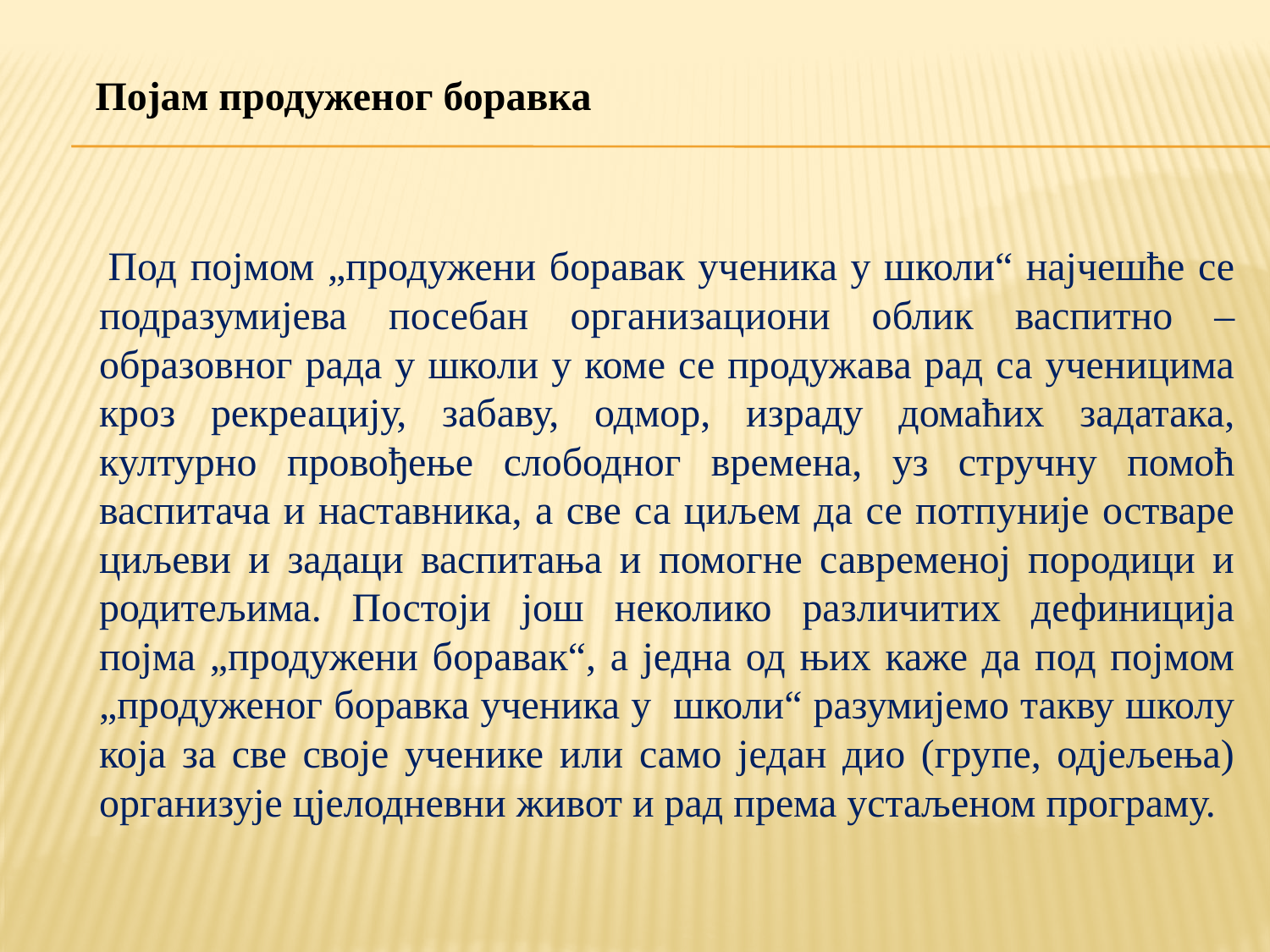

#
    Појам продуженог боравка

    Под појмом „продужени боравак ученика у школи“ најчешће се подразумијева посебан организациони облик васпитно – образовног рада у школи у коме се продужава рад са ученицима кроз рекреацију, забаву, одмор, израду домаћих задатака, културно провођење слободног времена, уз стручну помоћ васпитача и наставника, а све са циљем да се потпуније остваре циљеви и задаци васпитања и помогне савременој породици и родитељима. Постоји још неколико различитих дефиниција појма „продужени боравак“, а једна од њих каже да под појмом „продуженог боравка ученика у  школи“ разумијемо такву школу која за све своје ученике или само један дио (групе, одјељења) организује цјелодневни живот и рад према устаљеном програму.